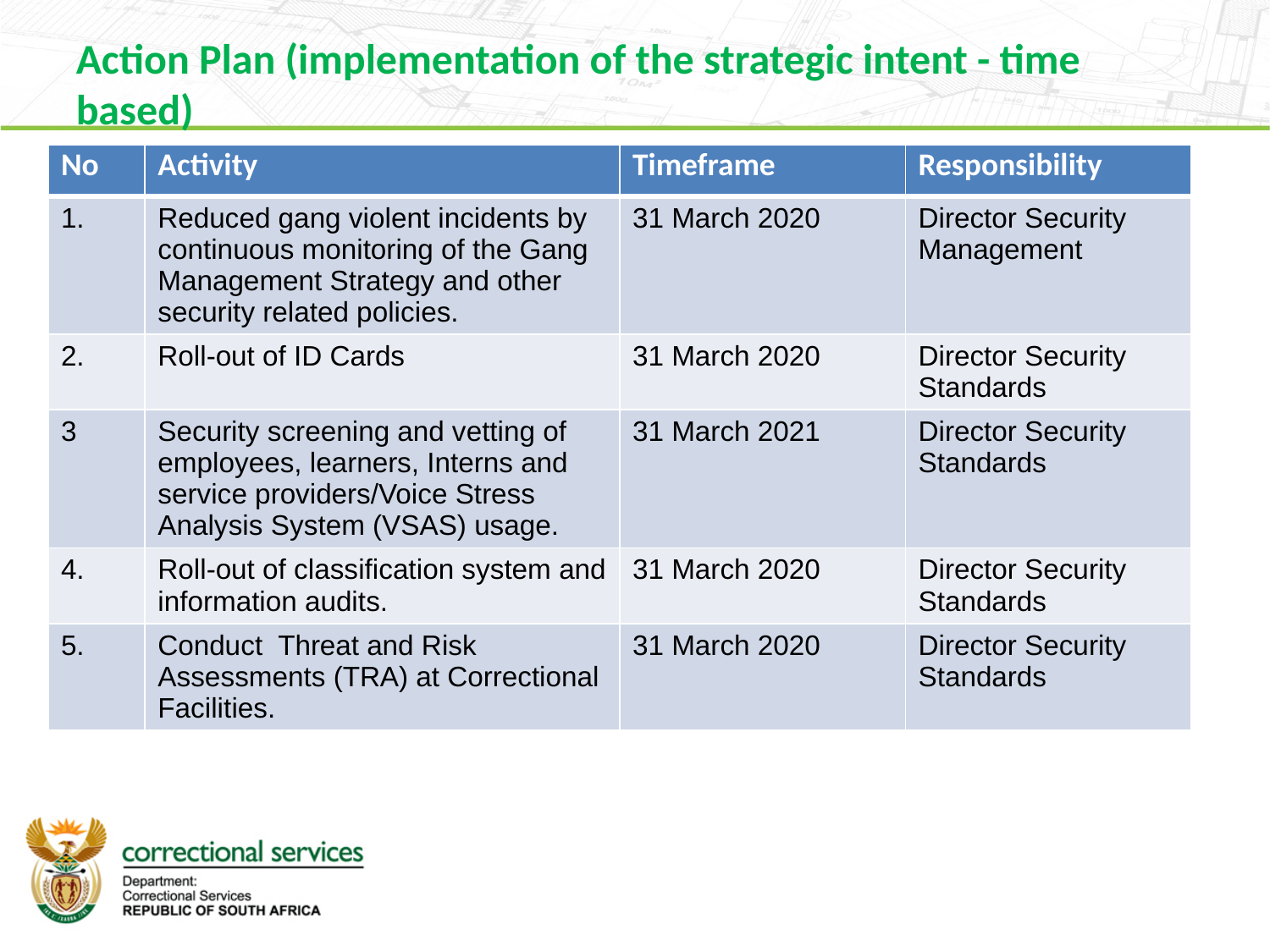

Action Plan (implementation of the strategic intent - time based)
| No | Activity | Timeframe | Responsibility |
| --- | --- | --- | --- |
| 1. | Reduced gang violent incidents by continuous monitoring of the Gang Management Strategy and other security related policies. | 31 March 2020 | Director Security Management |
| 2. | Roll-out of ID Cards | 31 March 2020 | Director Security Standards |
| 3 | Security screening and vetting of employees, learners, Interns and service providers/Voice Stress Analysis System (VSAS) usage. | 31 March 2021 | Director Security Standards |
| 4. | Roll-out of classification system and information audits. | 31 March 2020 | Director Security Standards |
| 5. | Conduct Threat and Risk Assessments (TRA) at Correctional Facilities. | 31 March 2020 | Director Security Standards |